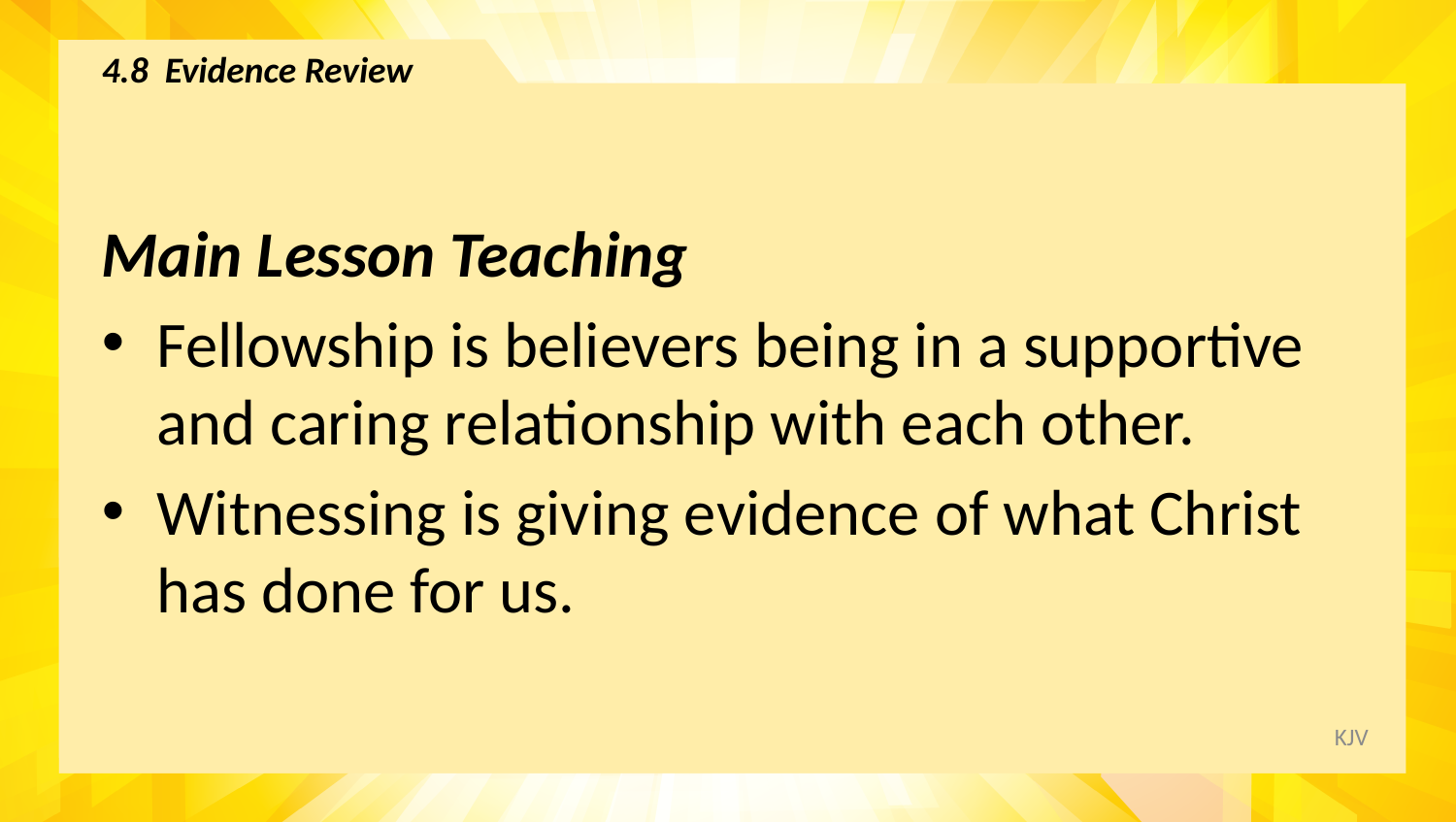

# 4.8  Evidence Review
Main Lesson Teaching
Fellowship is believers being in a supportive and caring relationship with each other.
Witnessing is giving evidence of what Christ has done for us.
KJV